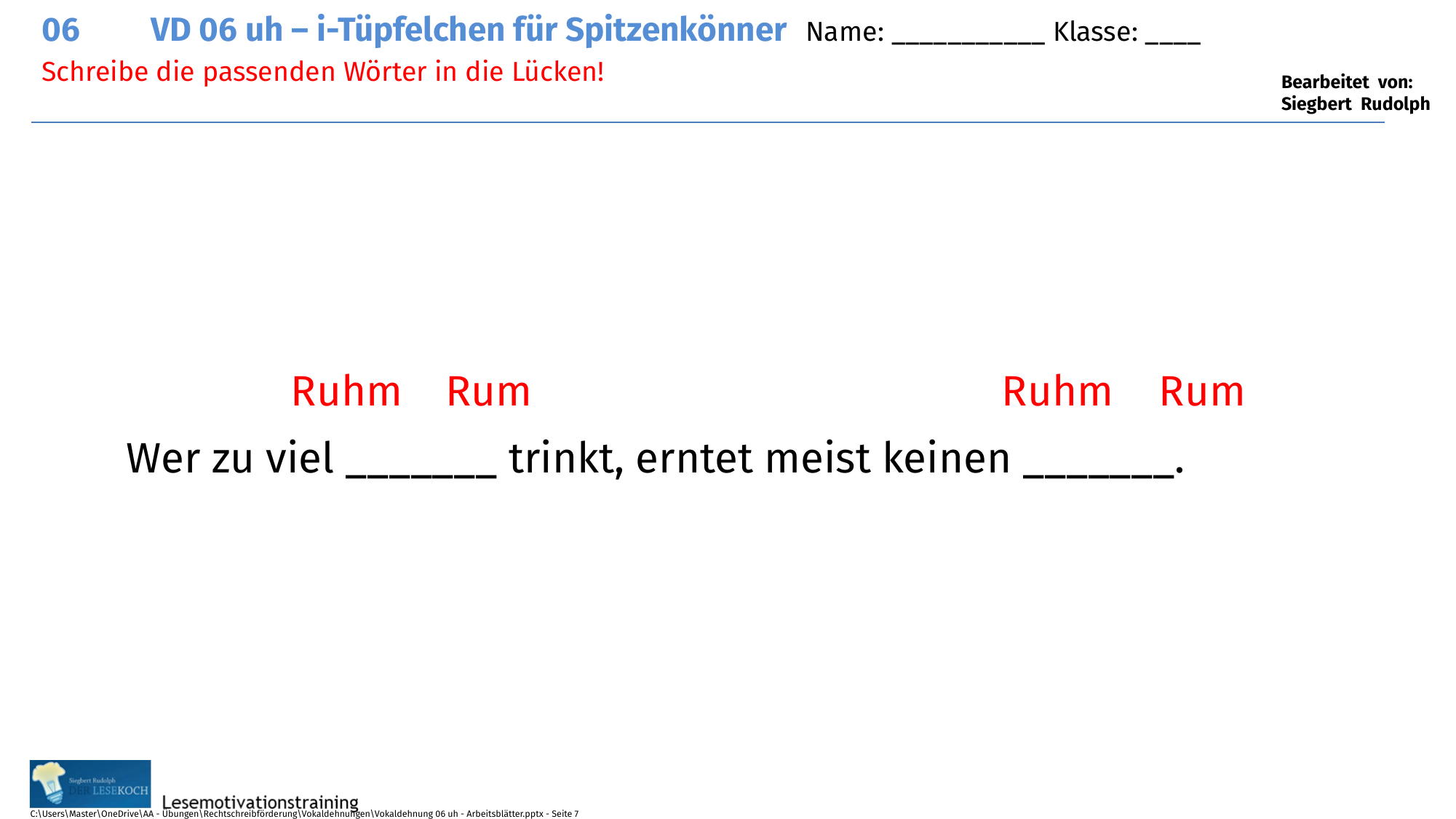

06	VD 06 uh – i-Tüpfelchen für Spitzenkönner	Name: ___________ Klasse: ____
Schreibe die passenden Wörter in die Lücken!
Ruhm
Rum
Ruhm
Rum
Wer zu viel _______ trinkt, erntet meist keinen _______.

C:\Users\Master\OneDrive\AA - Übungen\Rechtschreibförderung\Vokaldehnungen\Vokaldehnung 06 uh - Arbeitsblätter.pptx - Seite 7